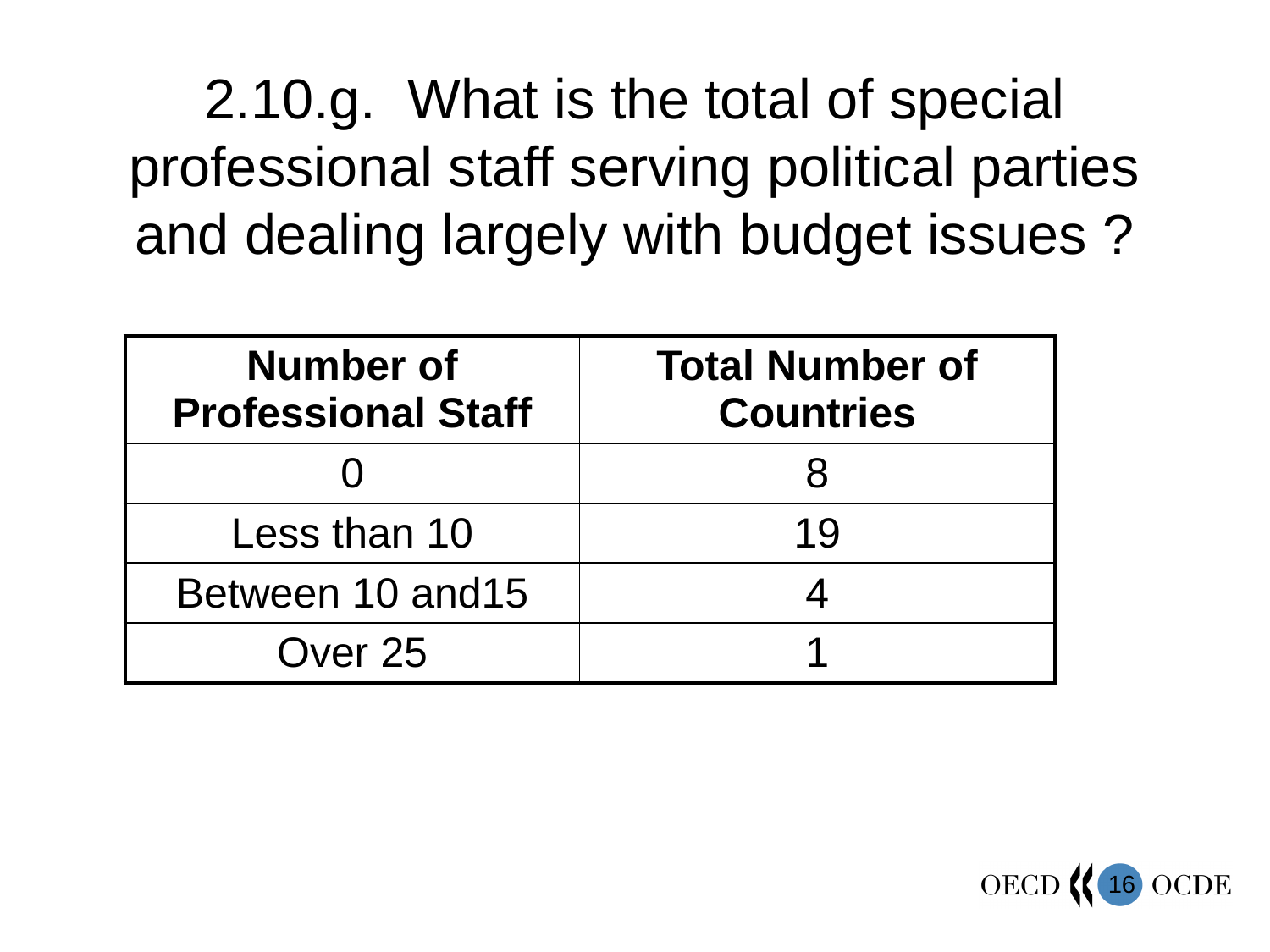

# 2.10.g.  What is the total of special professional staff serving political parties and dealing largely with budget issues ?

| Number of Professional Staff | Total Number of Countries |
| --- | --- |
| 0 | 8 |
| Less than 10 | 19 |
| Between 10 and15 | 4 |
| Over 25 | 1 |